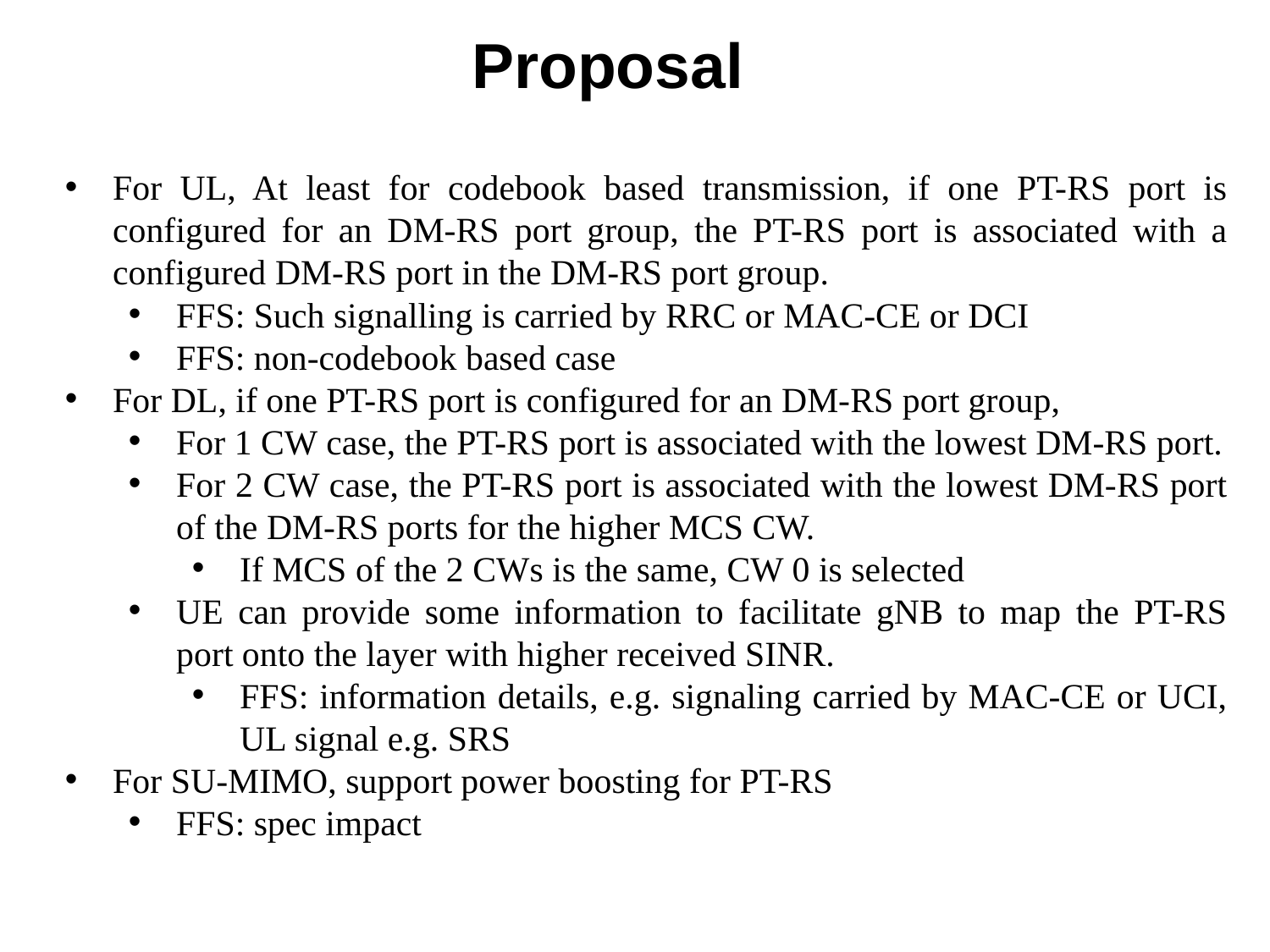

# Proposal
For UL, At least for codebook based transmission, if one PT-RS port is configured for an DM-RS port group, the PT-RS port is associated with a configured DM-RS port in the DM-RS port group.
FFS: Such signalling is carried by RRC or MAC-CE or DCI
FFS: non-codebook based case
For DL, if one PT-RS port is configured for an DM-RS port group,
For 1 CW case, the PT-RS port is associated with the lowest DM-RS port.
For 2 CW case, the PT-RS port is associated with the lowest DM-RS port of the DM-RS ports for the higher MCS CW.
If MCS of the 2 CWs is the same, CW 0 is selected
UE can provide some information to facilitate gNB to map the PT-RS port onto the layer with higher received SINR.
FFS: information details, e.g. signaling carried by MAC-CE or UCI, UL signal e.g. SRS
For SU-MIMO, support power boosting for PT-RS
FFS: spec impact